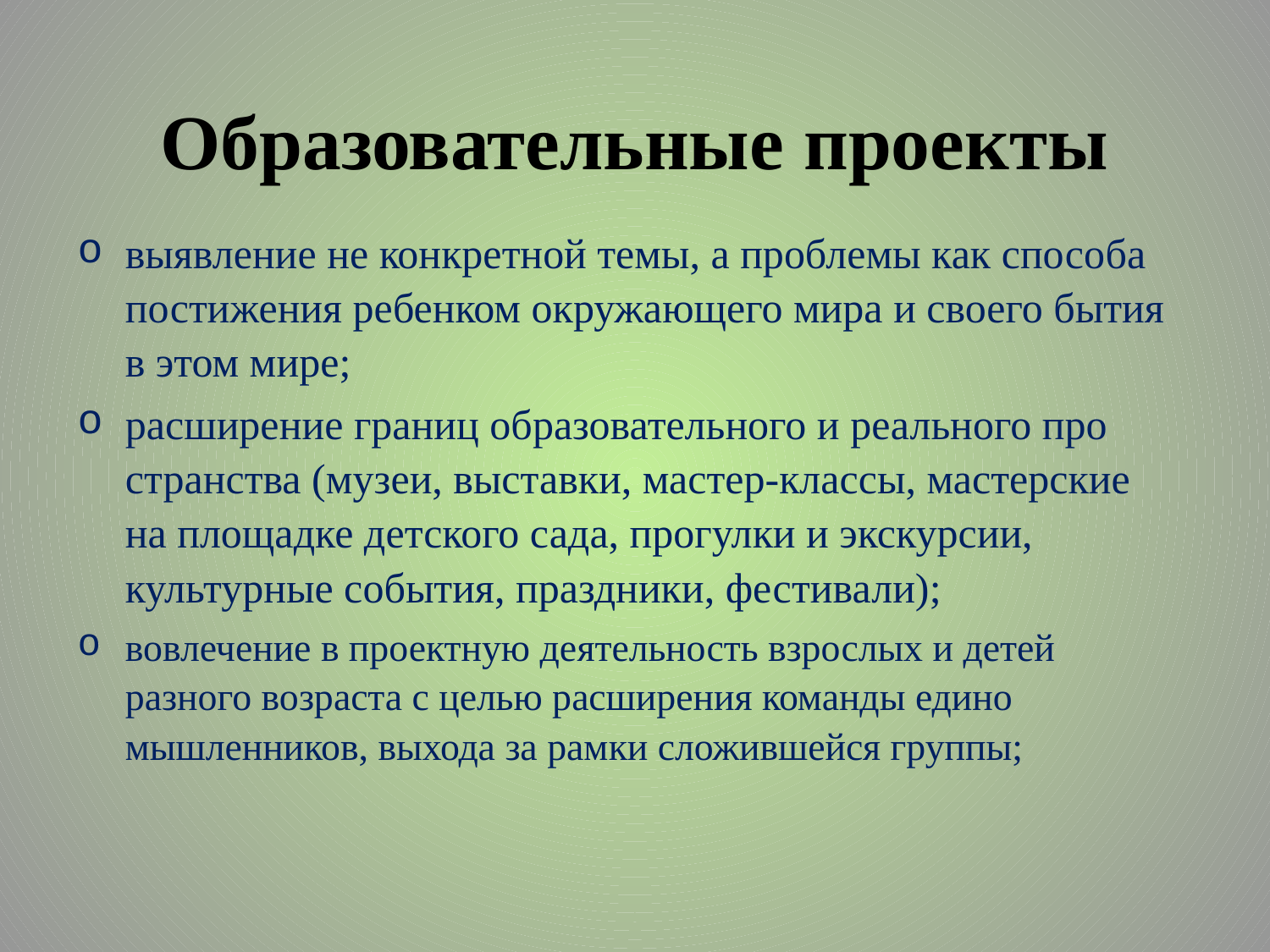

# Образовательные проекты
выявление не конкретной темы, а проблемы как спосо­ба постижения ребенком ок­ружающего мира и своего бытия в этом мире;
расширение границ образова­тельного и реального про­странства (музеи, выставки, мастер-классы, мастерские на площадке детского сада, прогулки и экскурсии, культур­ные события, праздники, фес­тивали);
вовлечение в проектную де­ятельность взрослых и детей разного возраста с целью расширения команды едино­мышленников, выхода за рам­ки сложившейся группы;